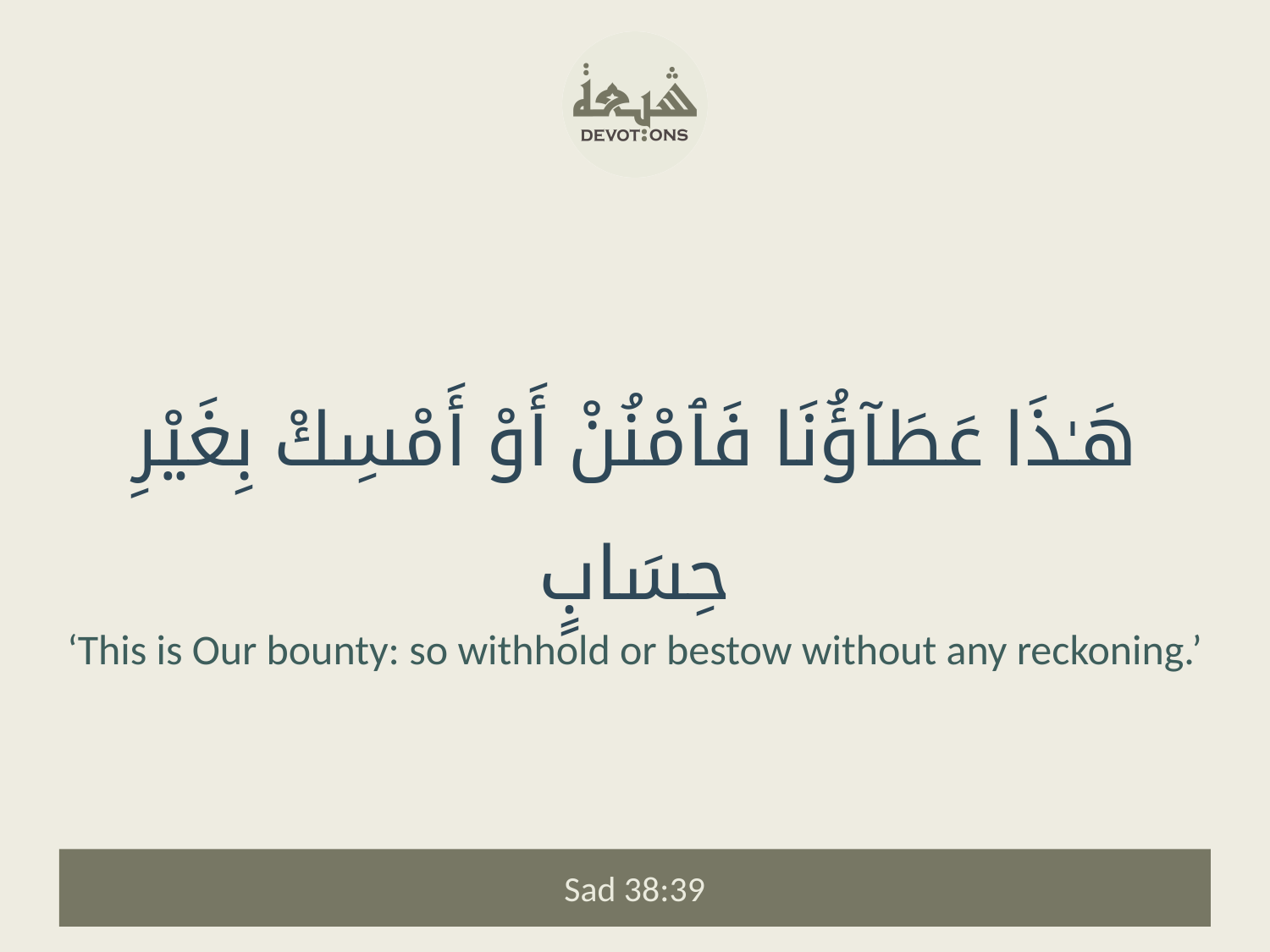

هَـٰذَا عَطَآؤُنَا فَٱمْنُنْ أَوْ أَمْسِكْ بِغَيْرِ حِسَابٍ
‘This is Our bounty: so withhold or bestow without any reckoning.’
Sad 38:39